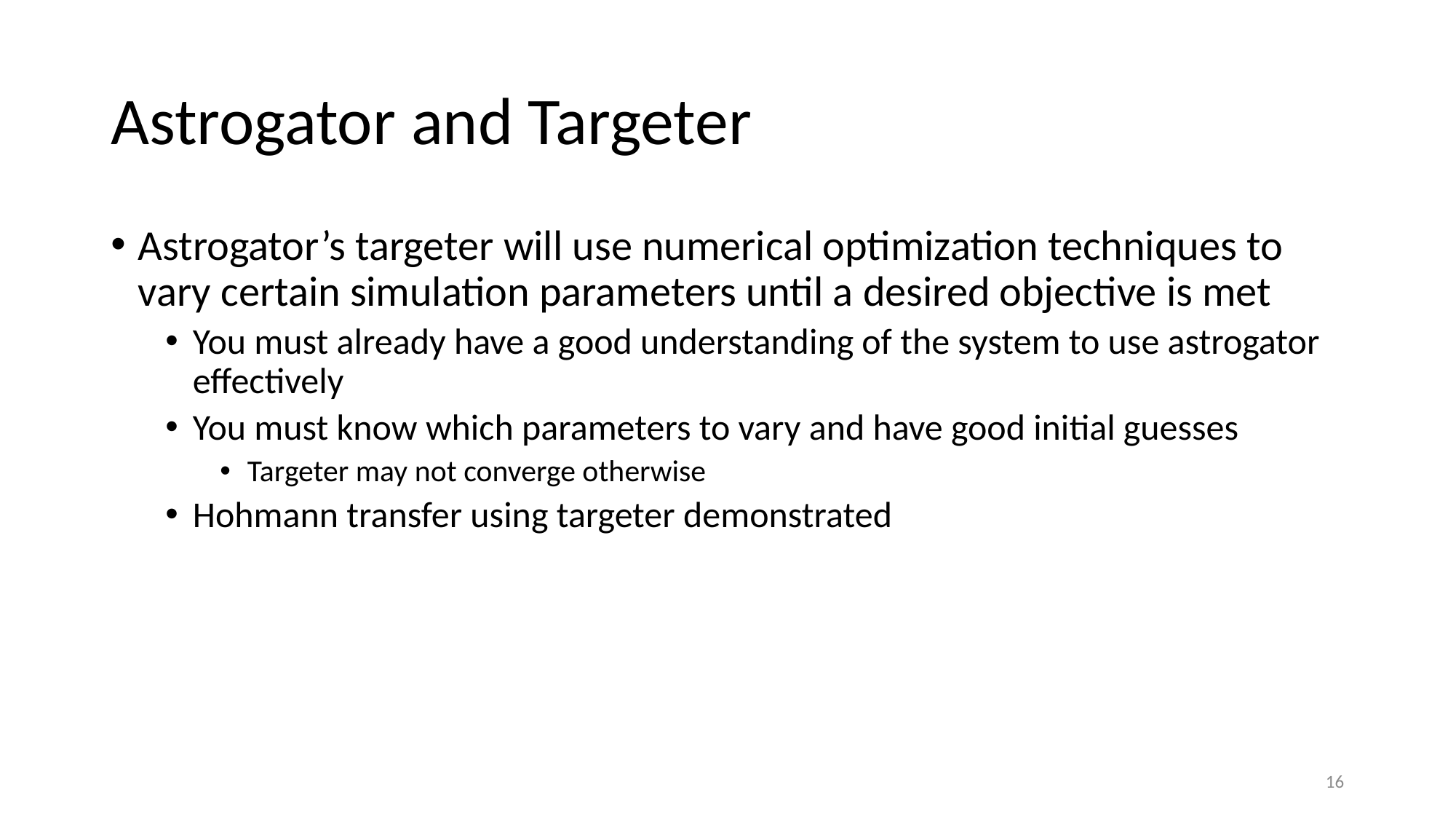

# Astrogator and Targeter
Astrogator’s targeter will use numerical optimization techniques to vary certain simulation parameters until a desired objective is met
You must already have a good understanding of the system to use astrogator effectively
You must know which parameters to vary and have good initial guesses
Targeter may not converge otherwise
Hohmann transfer using targeter demonstrated
16